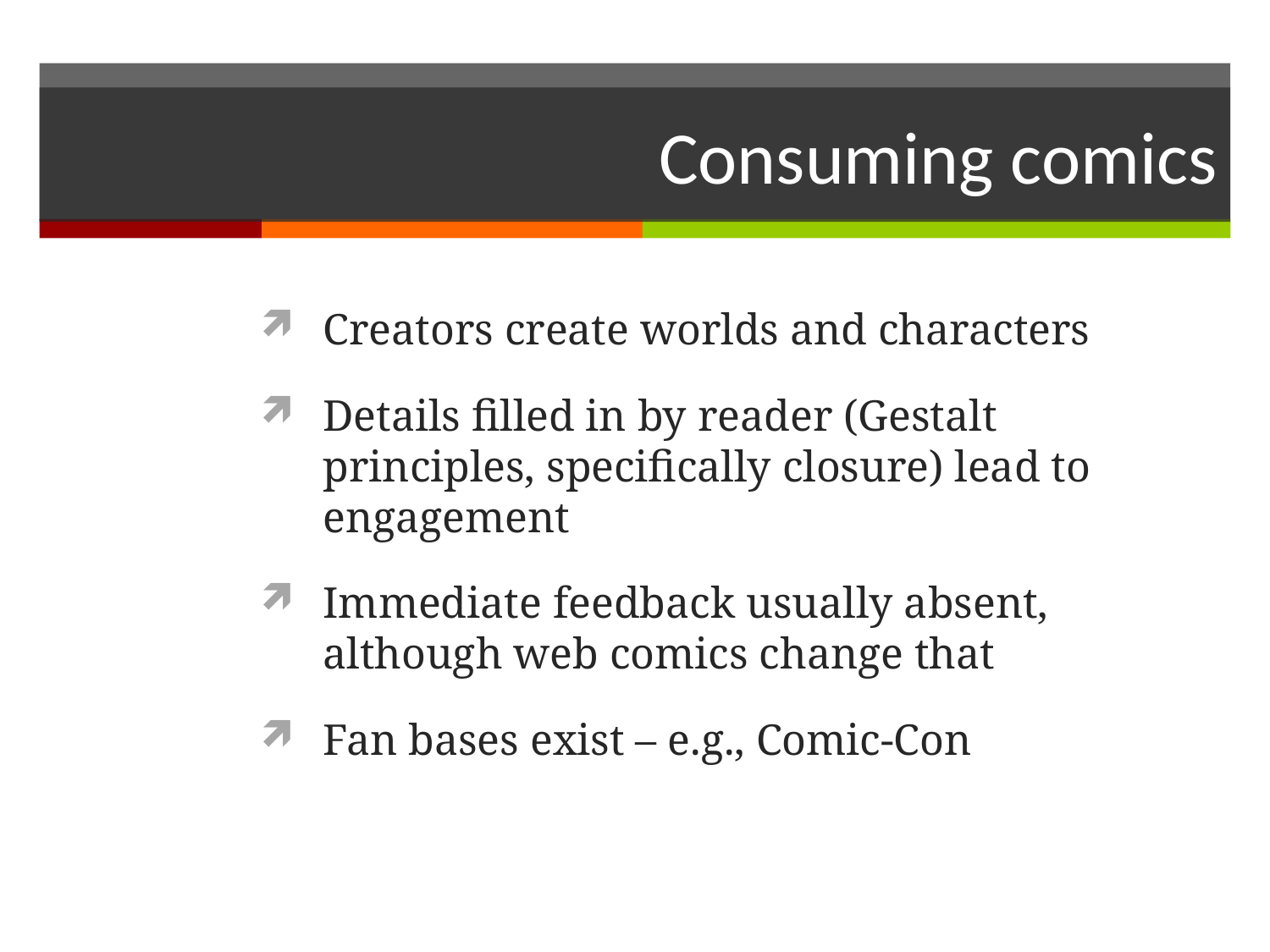

# Consuming comics
Creators create worlds and characters
Details filled in by reader (Gestalt principles, specifically closure) lead to engagement
Immediate feedback usually absent, although web comics change that
Fan bases exist – e.g., Comic-Con